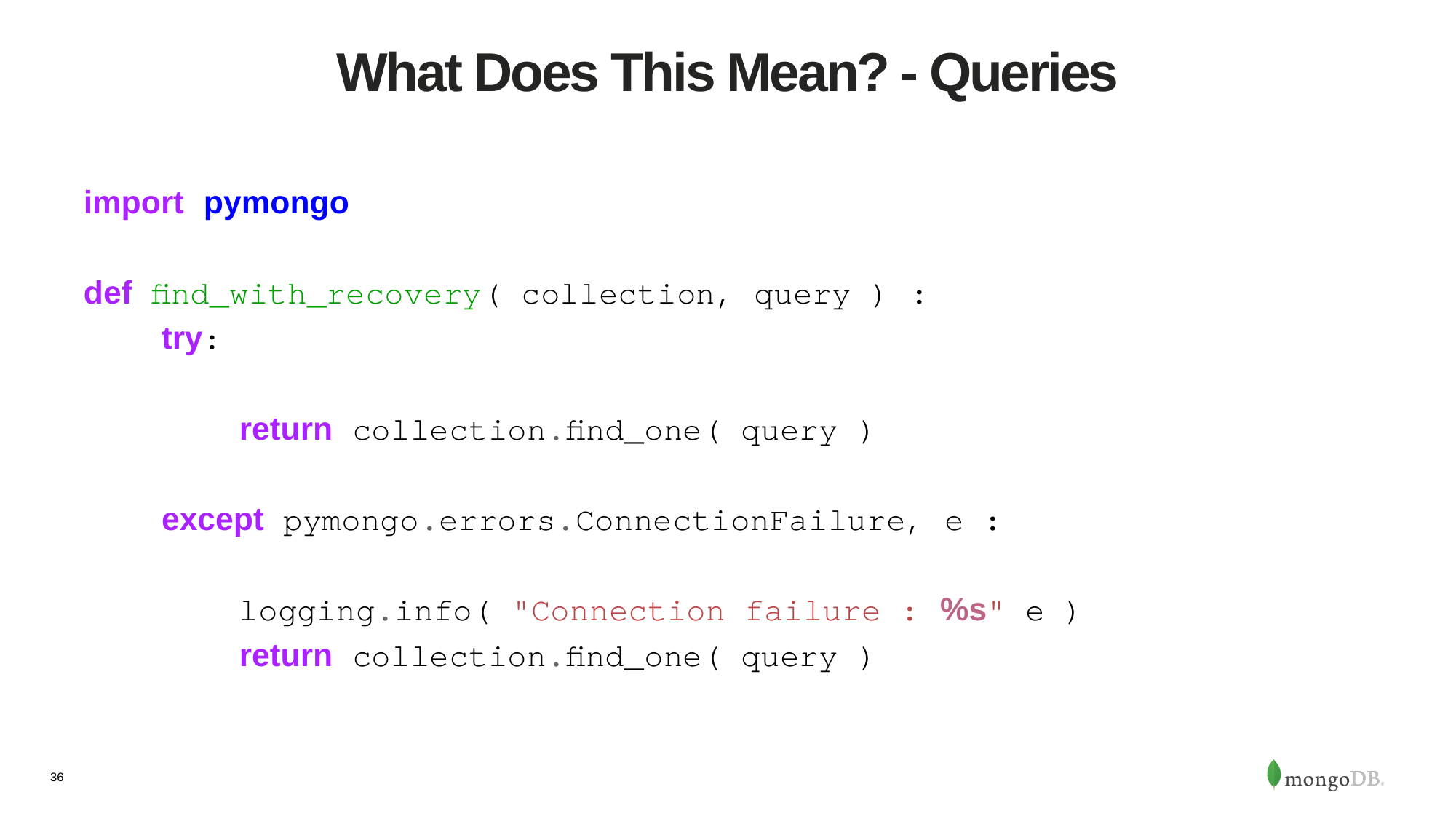

# What Does This Mean? - Queries
import pymongo

def find_with_recovery( collection, query ) :
    try:

        return collection.find_one( query )

    except pymongo.errors.ConnectionFailure, e :

        logging.info( "Connection failure : %s" e )
        return collection.find_one( query )